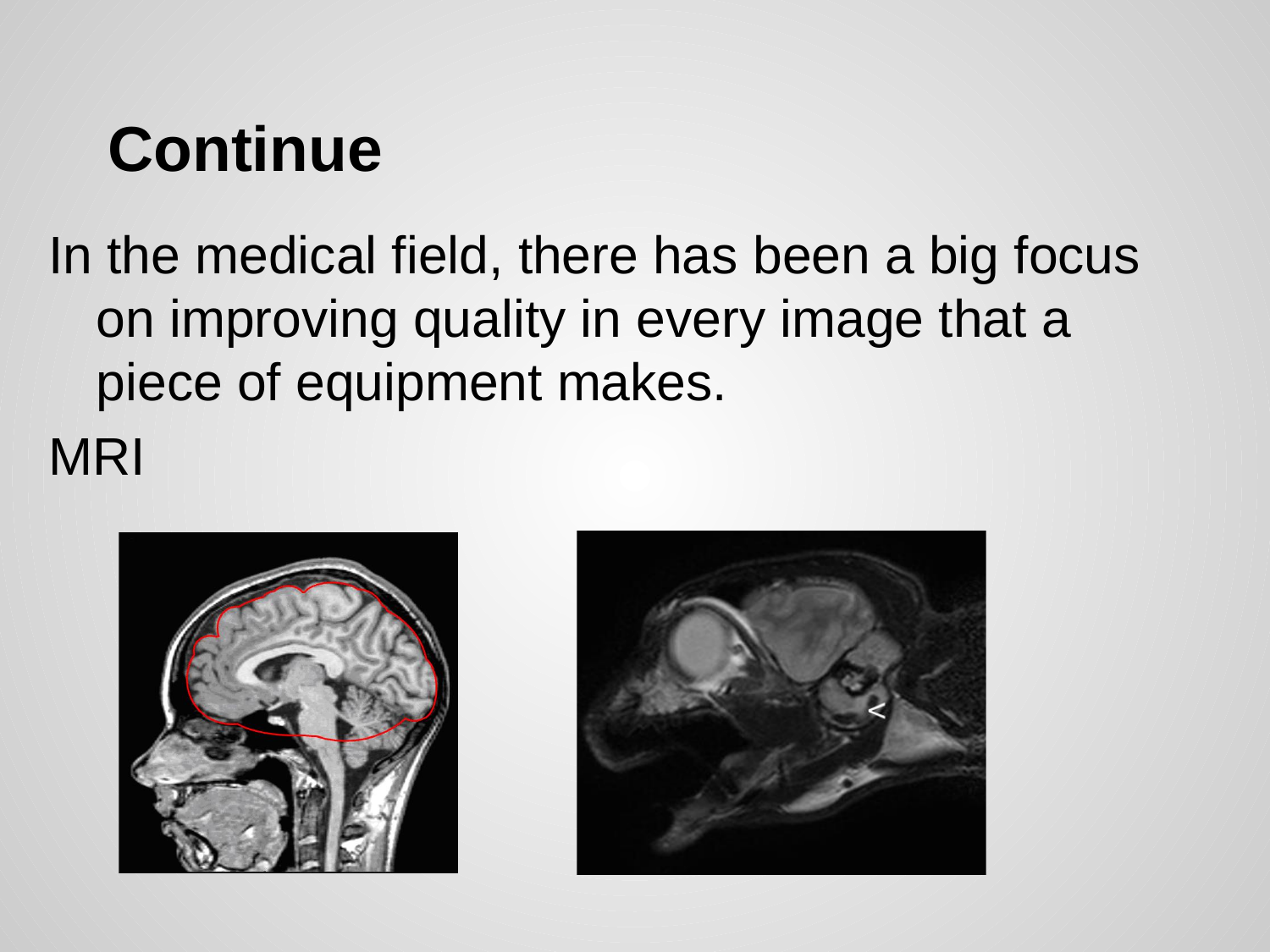

# Continue
In the medical field, there has been a big focus on improving quality in every image that a piece of equipment makes.
MRI